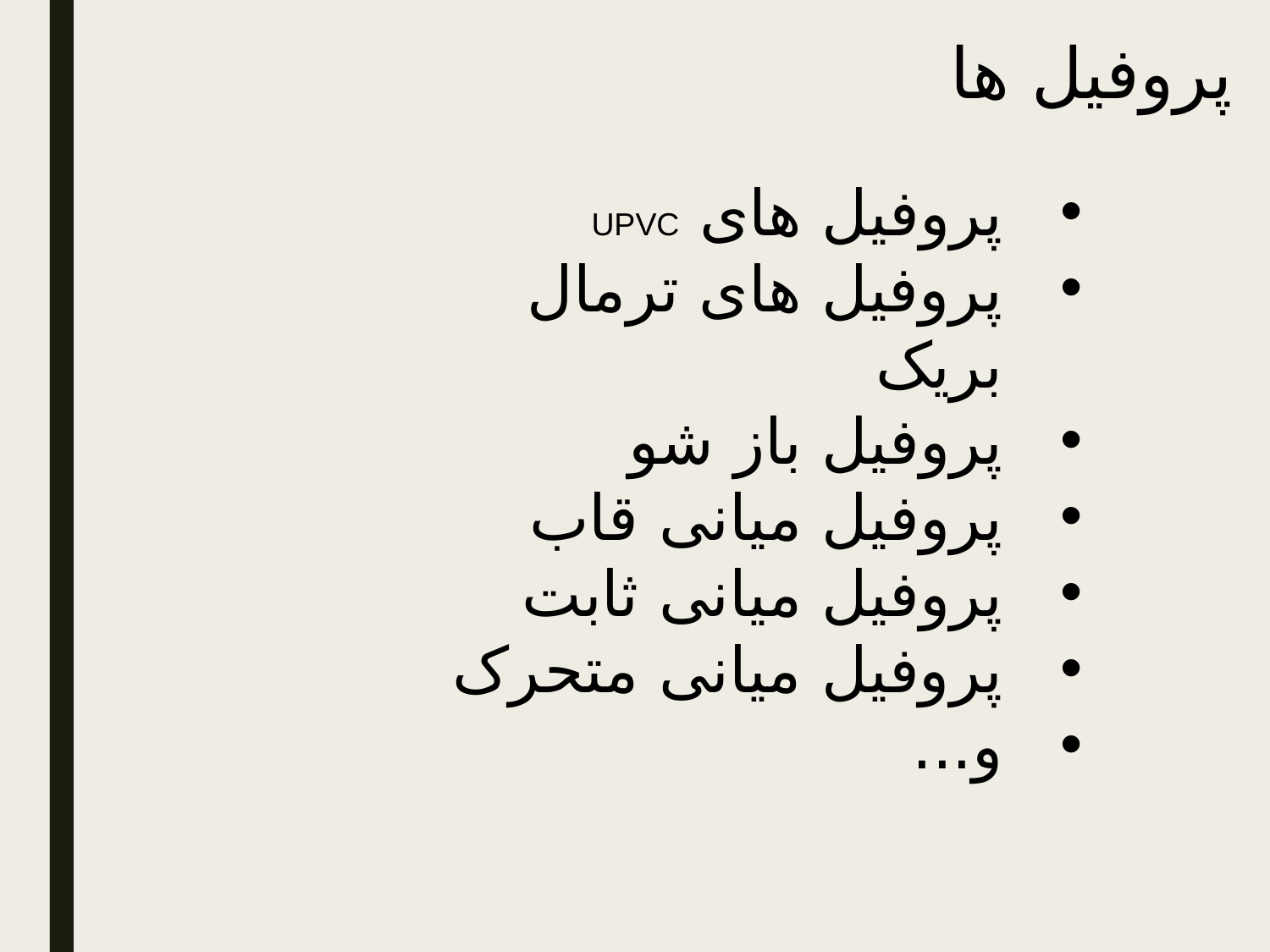

پروفیل ها
پروفیل های UPVC
پروفیل های ترمال بریک
پروفیل باز شو
پروفیل میانی قاب
پروفیل میانی ثابت
پروفیل میانی متحرک
و...